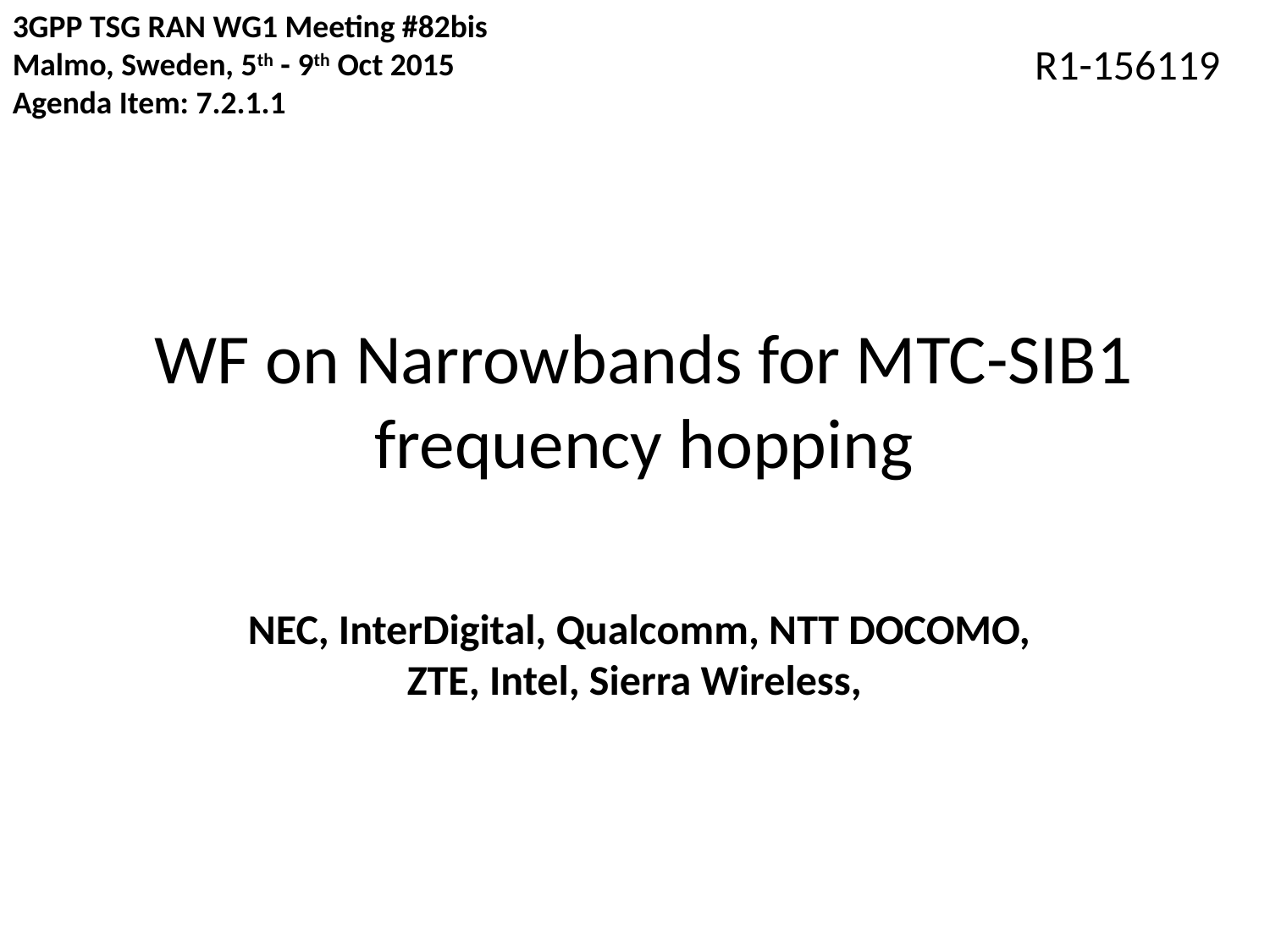

3GPP TSG RAN WG1 Meeting #82bis
Malmo, Sweden, 5th - 9th Oct 2015
Agenda Item: 7.2.1.1
R1-156119
# WF on Narrowbands for MTC-SIB1 frequency hopping
NEC, InterDigital, Qualcomm, NTT DOCOMO, ZTE, Intel, Sierra Wireless,